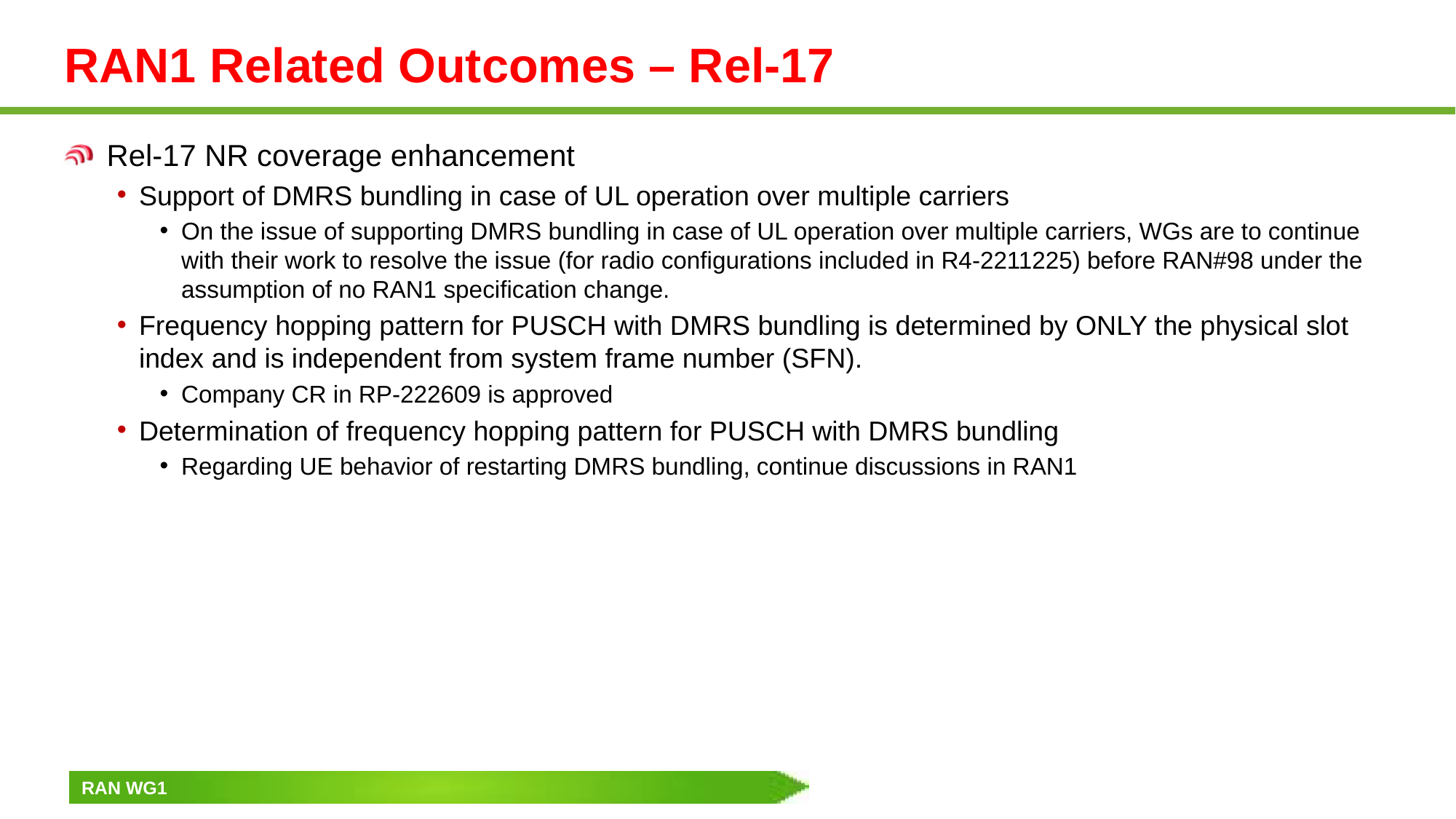

# RAN1 Related Outcomes – Rel-17
Rel-17 NR coverage enhancement
Support of DMRS bundling in case of UL operation over multiple carriers
On the issue of supporting DMRS bundling in case of UL operation over multiple carriers, WGs are to continue with their work to resolve the issue (for radio configurations included in R4-2211225) before RAN#98 under the assumption of no RAN1 specification change.
Frequency hopping pattern for PUSCH with DMRS bundling is determined by ONLY the physical slot index and is independent from system frame number (SFN).
Company CR in RP-222609 is approved
Determination of frequency hopping pattern for PUSCH with DMRS bundling
Regarding UE behavior of restarting DMRS bundling, continue discussions in RAN1